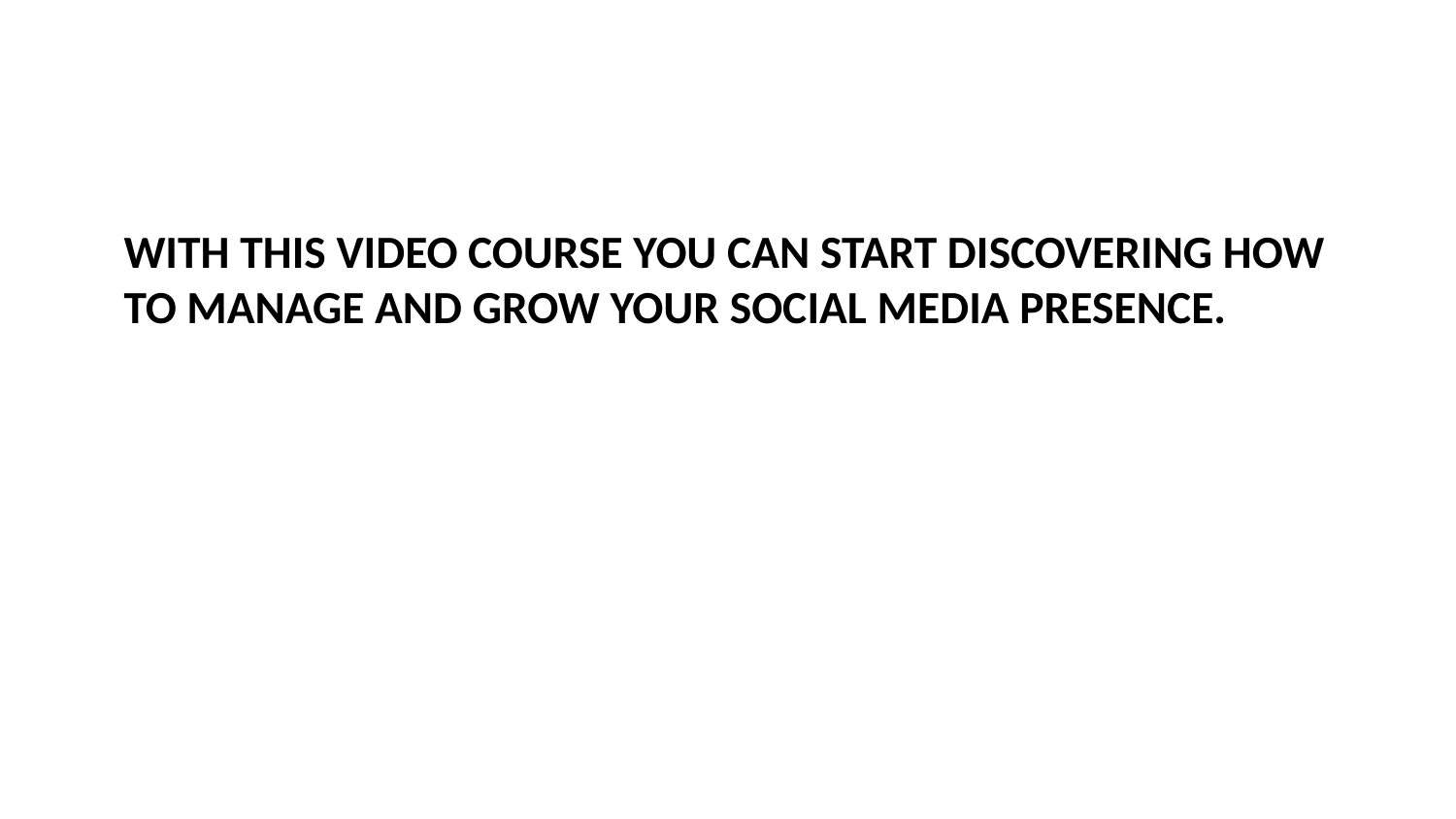

# With this video course you can start discovering how to manage and grow your social media presence.